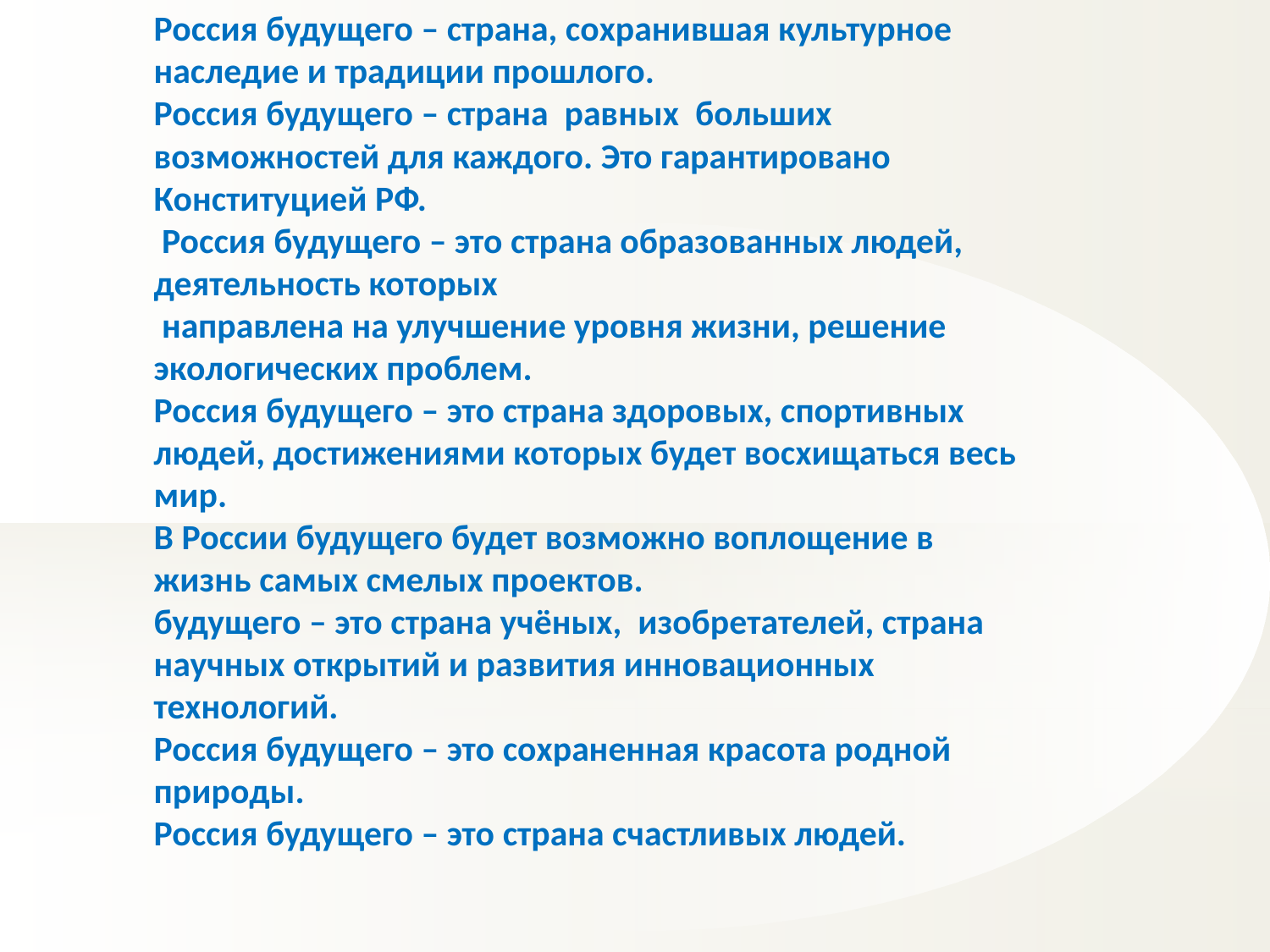

Россия будущего – страна, сохранившая культурное наследие и традиции прошлого.
Россия будущего – страна  равных  больших возможностей для каждого. Это гарантировано Конституцией РФ.
 Россия будущего – это страна образованных людей, деятельность которых
 направлена на улучшение уровня жизни, решение экологических проблем.
Россия будущего – это страна здоровых, спортивных людей, достижениями которых будет восхищаться весь мир.
В России будущего будет возможно воплощение в жизнь самых смелых проектов.
будущего – это страна учёных,  изобретателей, страна научных открытий и развития инновационных технологий.
Россия будущего – это сохраненная красота родной природы.
Россия будущего – это страна счастливых людей.